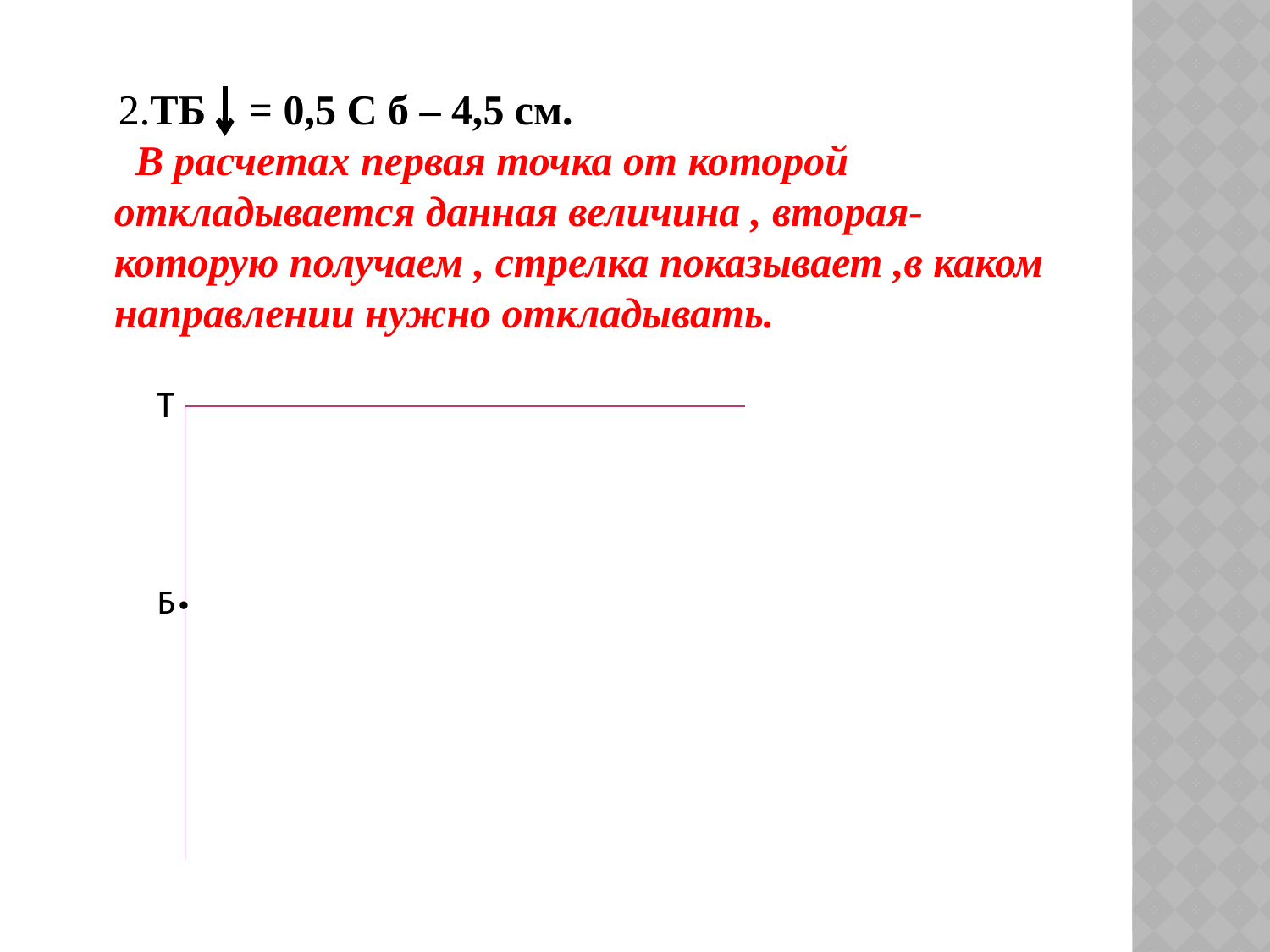

2.ТБ    = 0,5 С б – 4,5 см.                                                В расчетах первая точка от которой откладывается данная величина , вторая- которую получаем , стрелка показывает ,в каком направлении нужно откладывать.
Т
.
Б